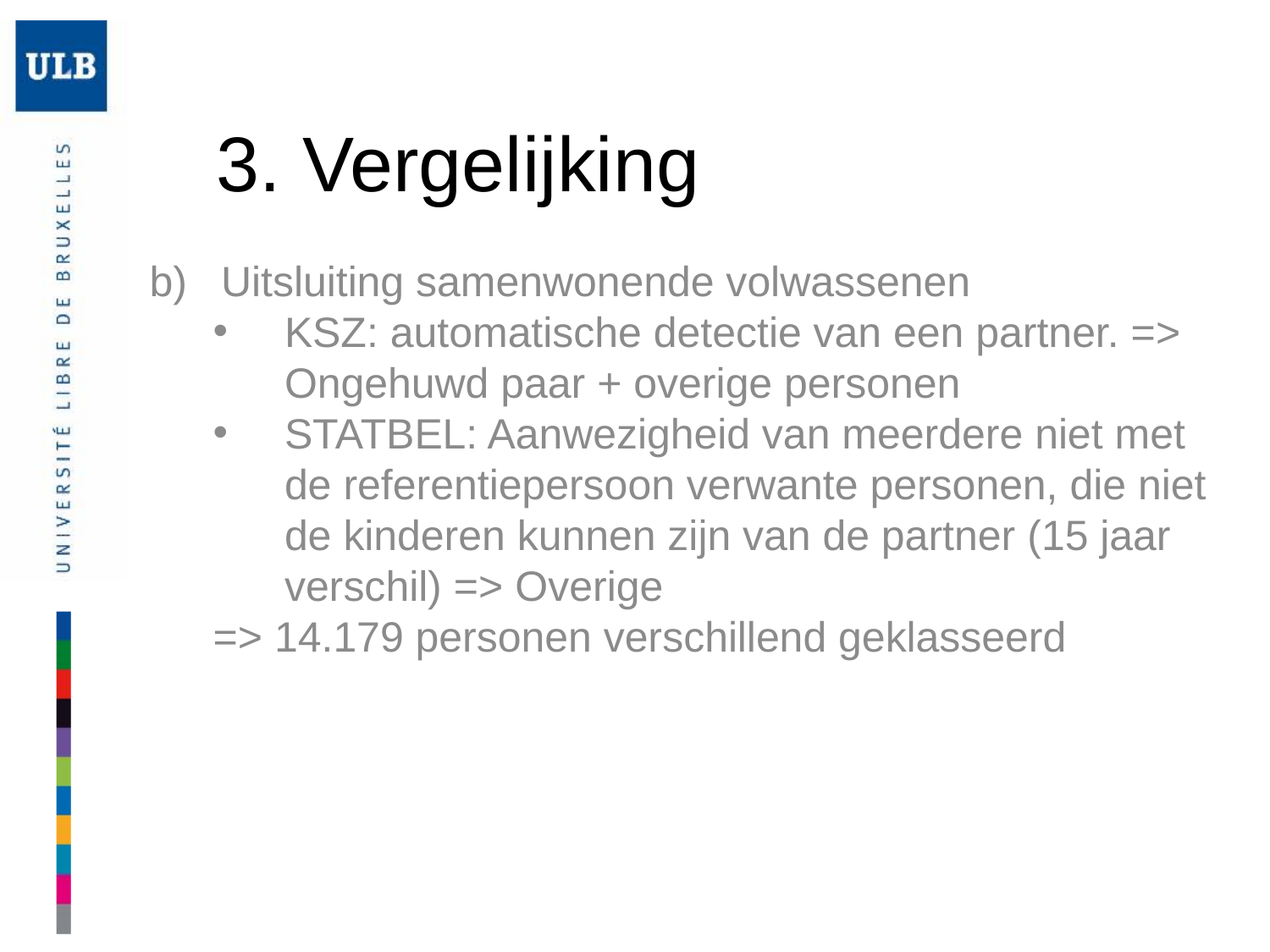

# 3. Vergelijking
Uitsluiting samenwonende volwassenen
KSZ: automatische detectie van een partner. => Ongehuwd paar + overige personen
STATBEL: Aanwezigheid van meerdere niet met de referentiepersoon verwante personen, die niet de kinderen kunnen zijn van de partner (15 jaar verschil) => Overige
=> 14.179 personen verschillend geklasseerd